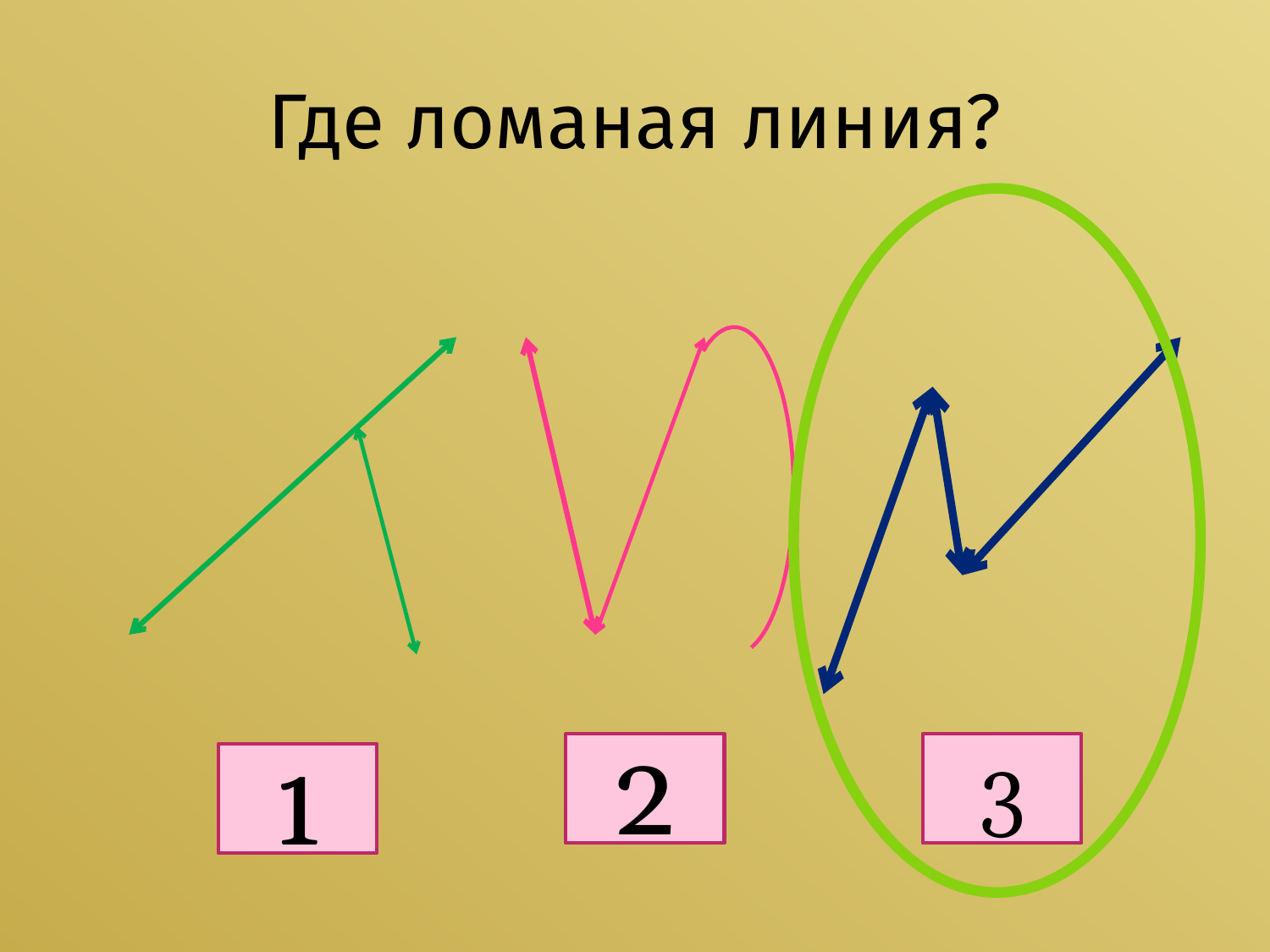

# Где ломаная линия?

2
3
1